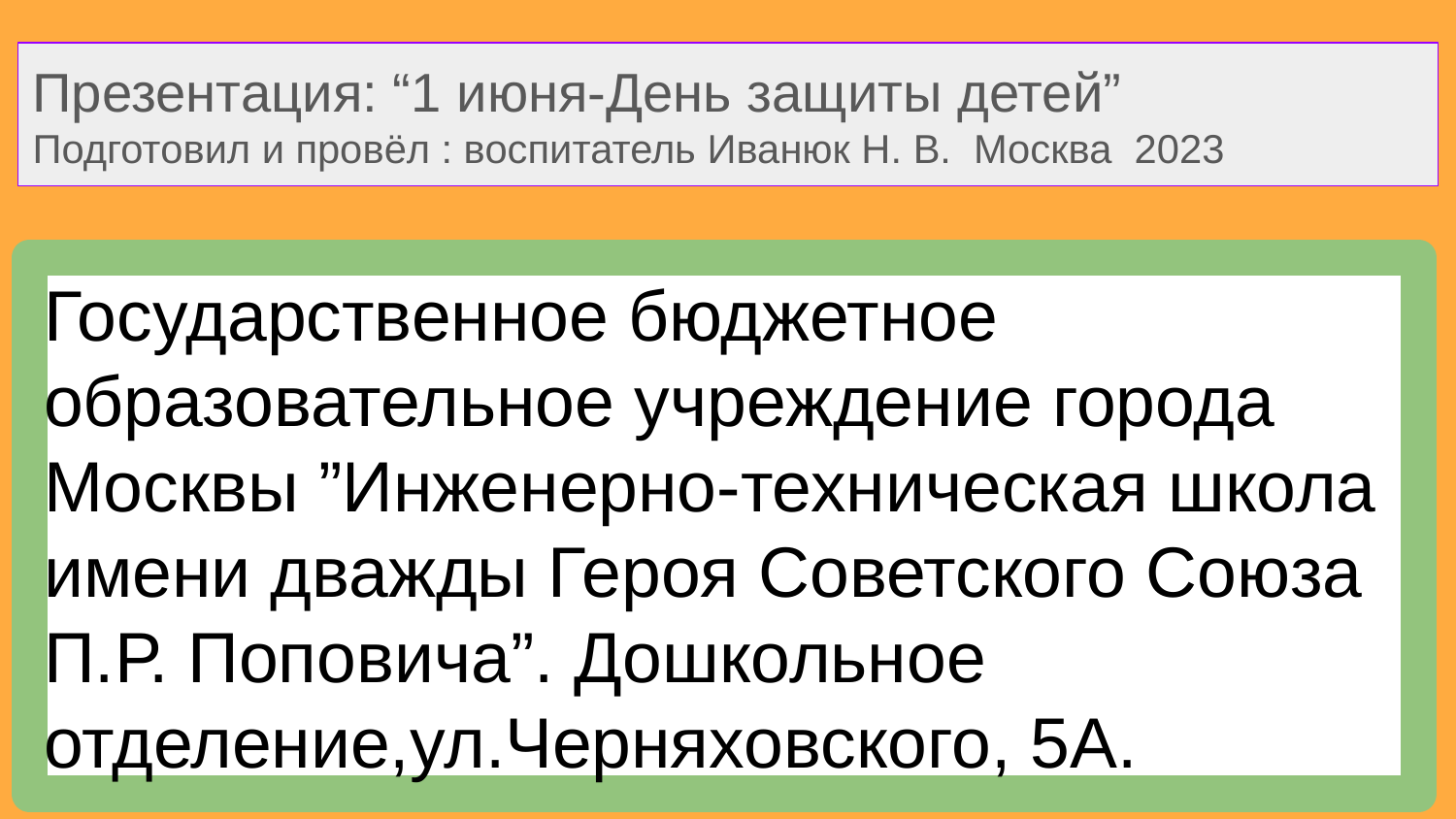

Презентация: “1 июня-День защиты детей”
Подготовил и провёл : воспитатель Иванюк Н. В.  Москва  2023
# Государственное бюджетное образовательное учреждение города Москвы ”Инженерно-техническая школа имени дважды Героя Советского Союза П.Р. Поповича”. Дошкольное отделение,ул.Черняховского, 5А.